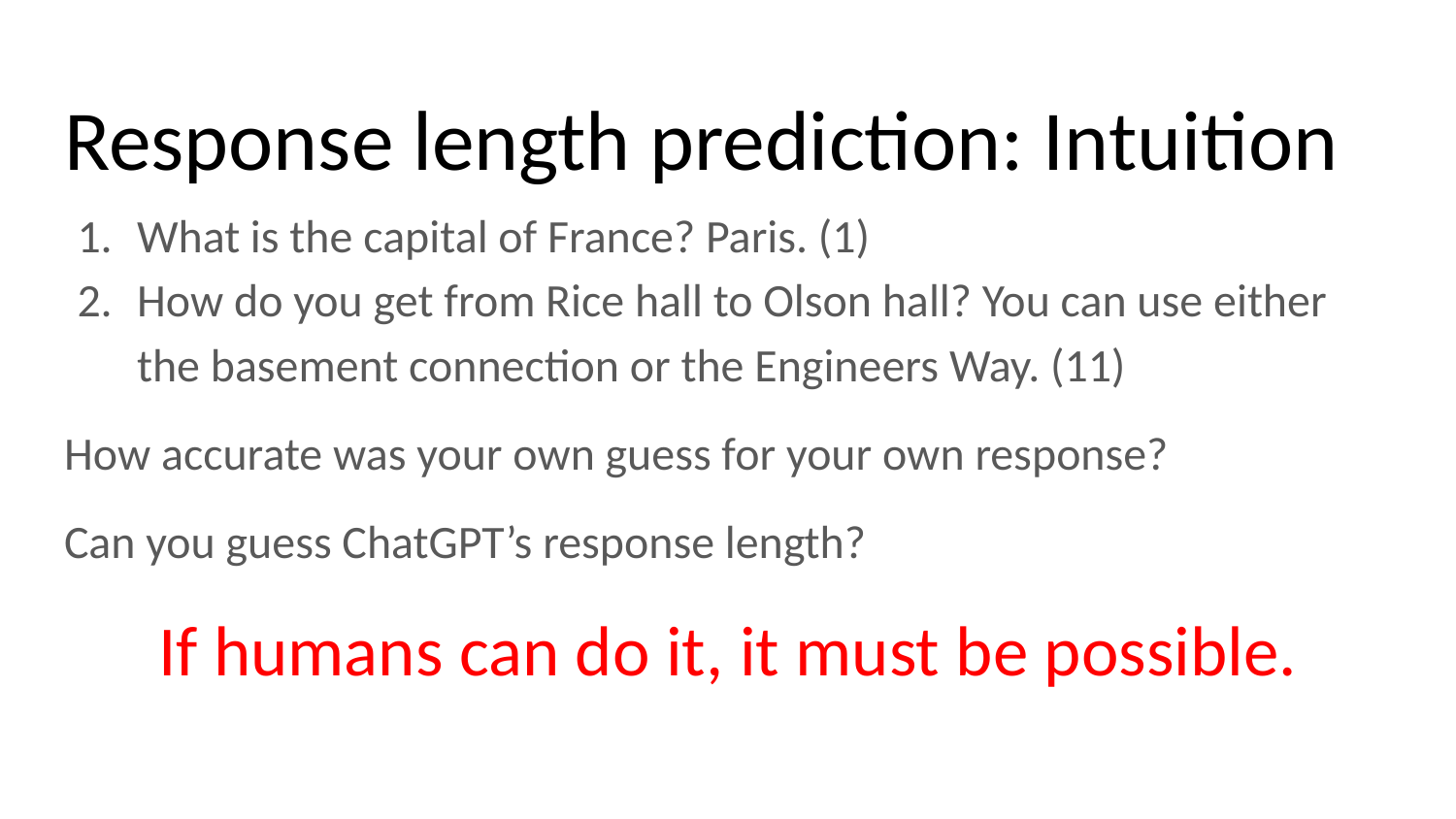

# Response length prediction: Intuition
What is the capital of France? Paris. (1)
How do you get from Rice hall to Olson hall? You can use either the basement connection or the Engineers Way. (11)
How accurate was your own guess for your own response?
Can you guess ChatGPT’s response length?
If humans can do it, it must be possible.